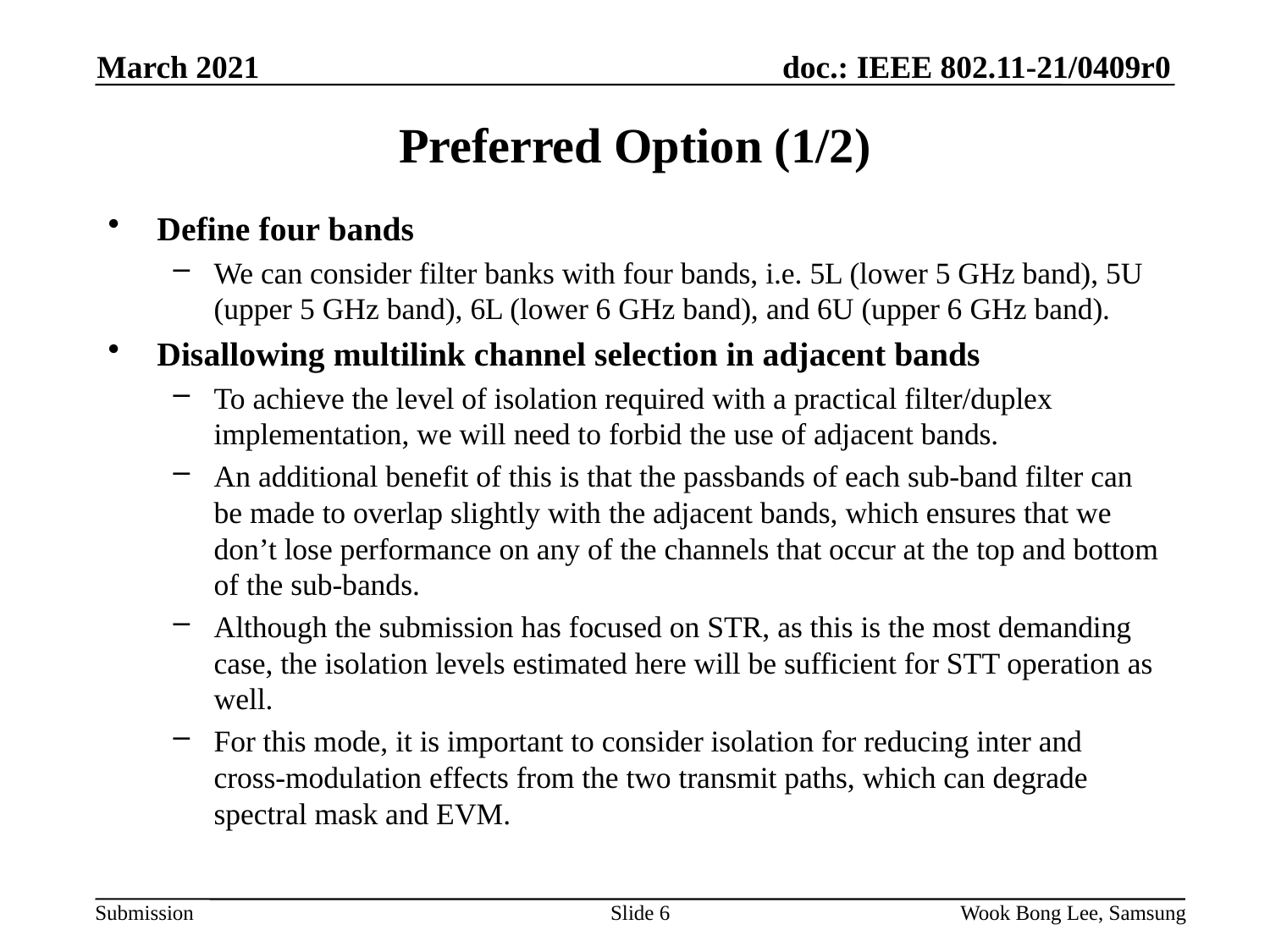

March 2021
# Preferred Option (1/2)
Define four bands
We can consider filter banks with four bands, i.e. 5L (lower 5 GHz band), 5U (upper 5 GHz band), 6L (lower 6 GHz band), and 6U (upper 6 GHz band).
Disallowing multilink channel selection in adjacent bands
To achieve the level of isolation required with a practical filter/duplex implementation, we will need to forbid the use of adjacent bands.
An additional benefit of this is that the passbands of each sub-band filter can be made to overlap slightly with the adjacent bands, which ensures that we don’t lose performance on any of the channels that occur at the top and bottom of the sub-bands.
Although the submission has focused on STR, as this is the most demanding case, the isolation levels estimated here will be sufficient for STT operation as well.
For this mode, it is important to consider isolation for reducing inter and cross-modulation effects from the two transmit paths, which can degrade spectral mask and EVM.
Slide 6
Wook Bong Lee, Samsung